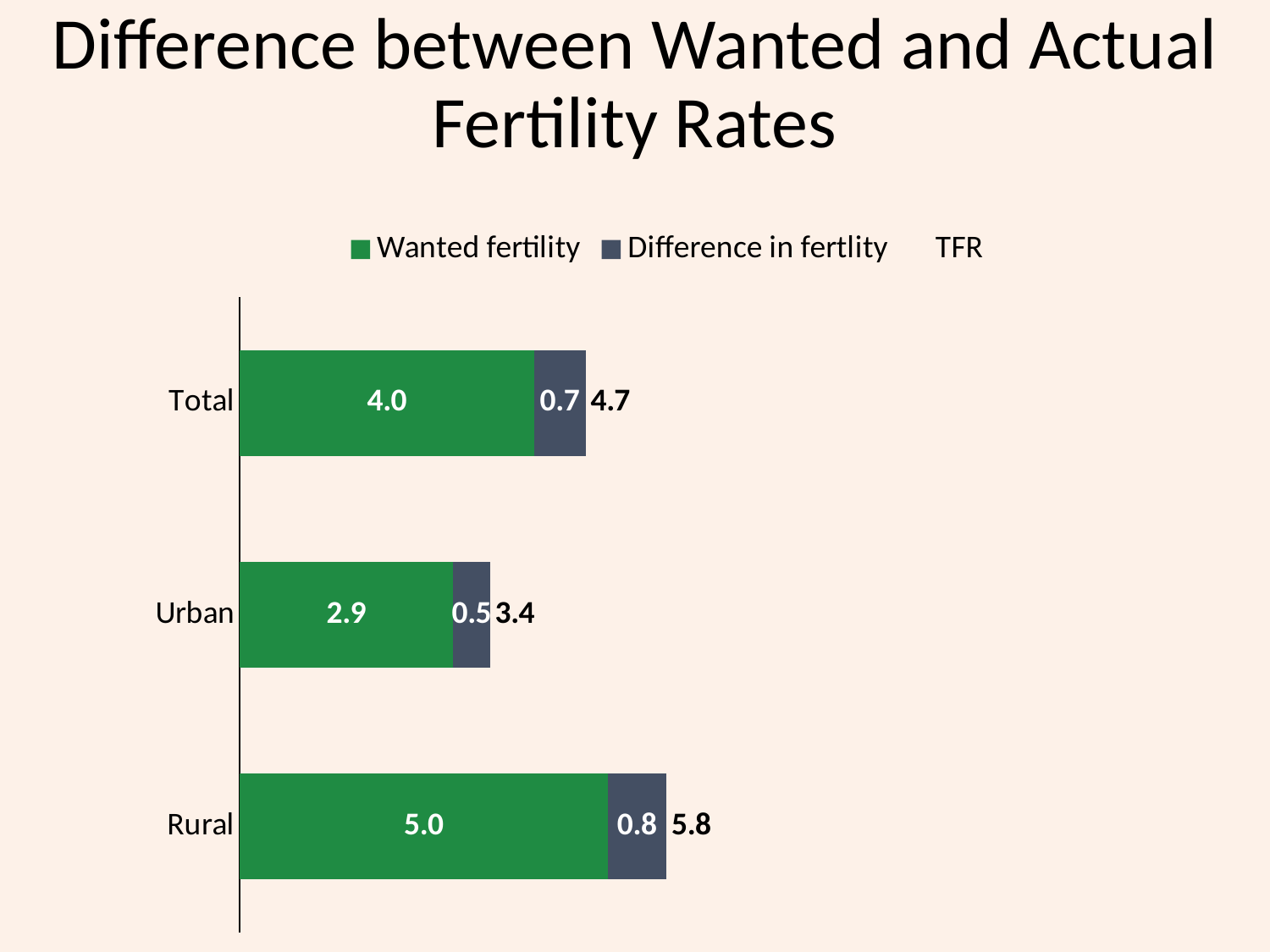

# Difference between Wanted and Actual Fertility Rates

### Chart

| Category | Wanted fertility | Difference in fertlity | TFR |
|---|---|---|---|
| Rural | 5.0 | 0.8 | 5.8 |
| Urban | 2.9 | 0.5 | 3.4 |
| Total | 4.0 | 0.7 | 4.7 |